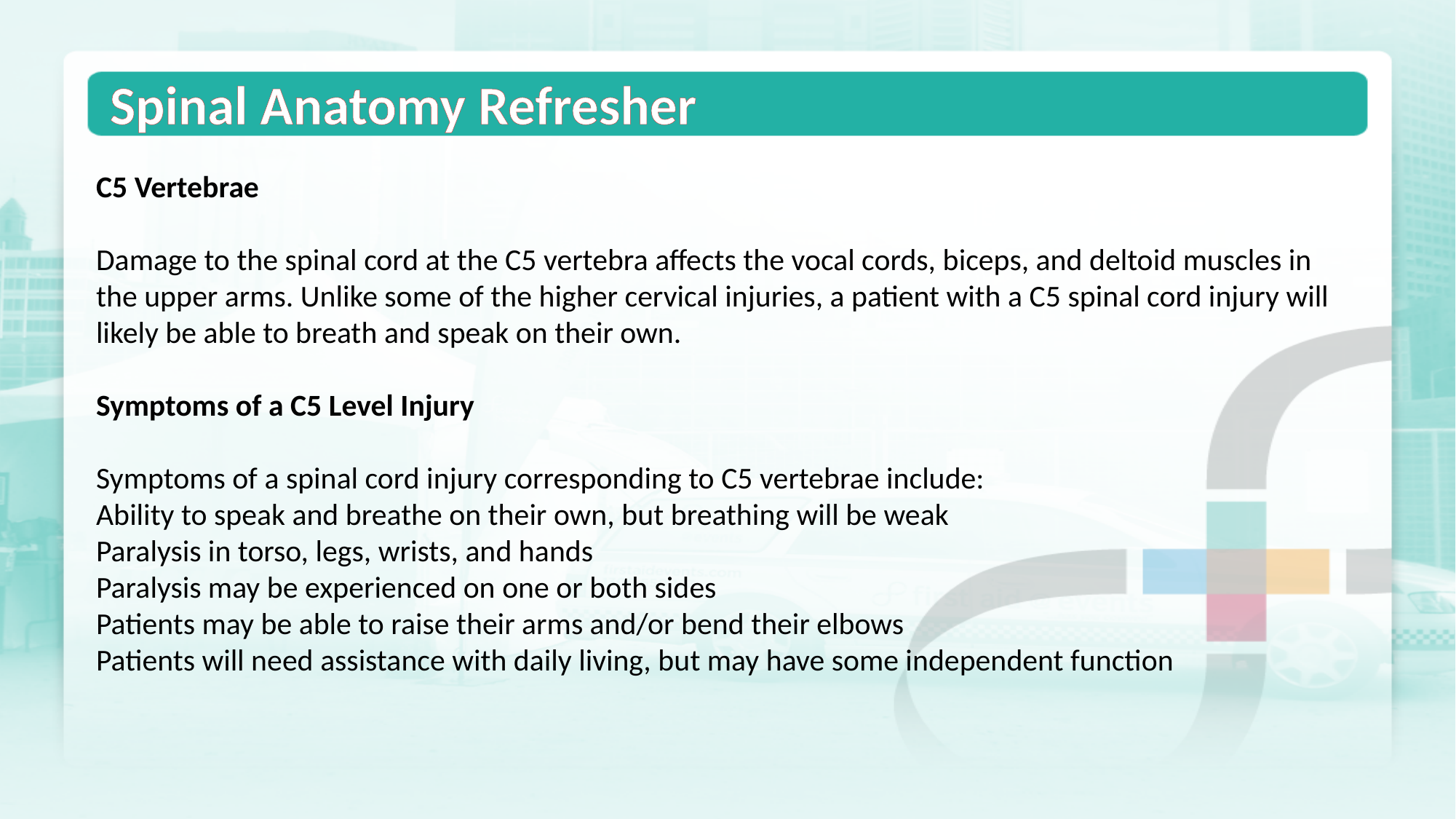

Spinal Anatomy Refresher
C5 Vertebrae

Damage to the spinal cord at the C5 vertebra affects the vocal cords, biceps, and deltoid muscles in the upper arms. Unlike some of the higher cervical injuries, a patient with a C5 spinal cord injury will likely be able to breath and speak on their own.

Symptoms of a C5 Level Injury

Symptoms of a spinal cord injury corresponding to C5 vertebrae include:
Ability to speak and breathe on their own, but breathing will be weak
Paralysis in torso, legs, wrists, and hands
Paralysis may be experienced on one or both sides
Patients may be able to raise their arms and/or bend their elbows
Patients will need assistance with daily living, but may have some independent function